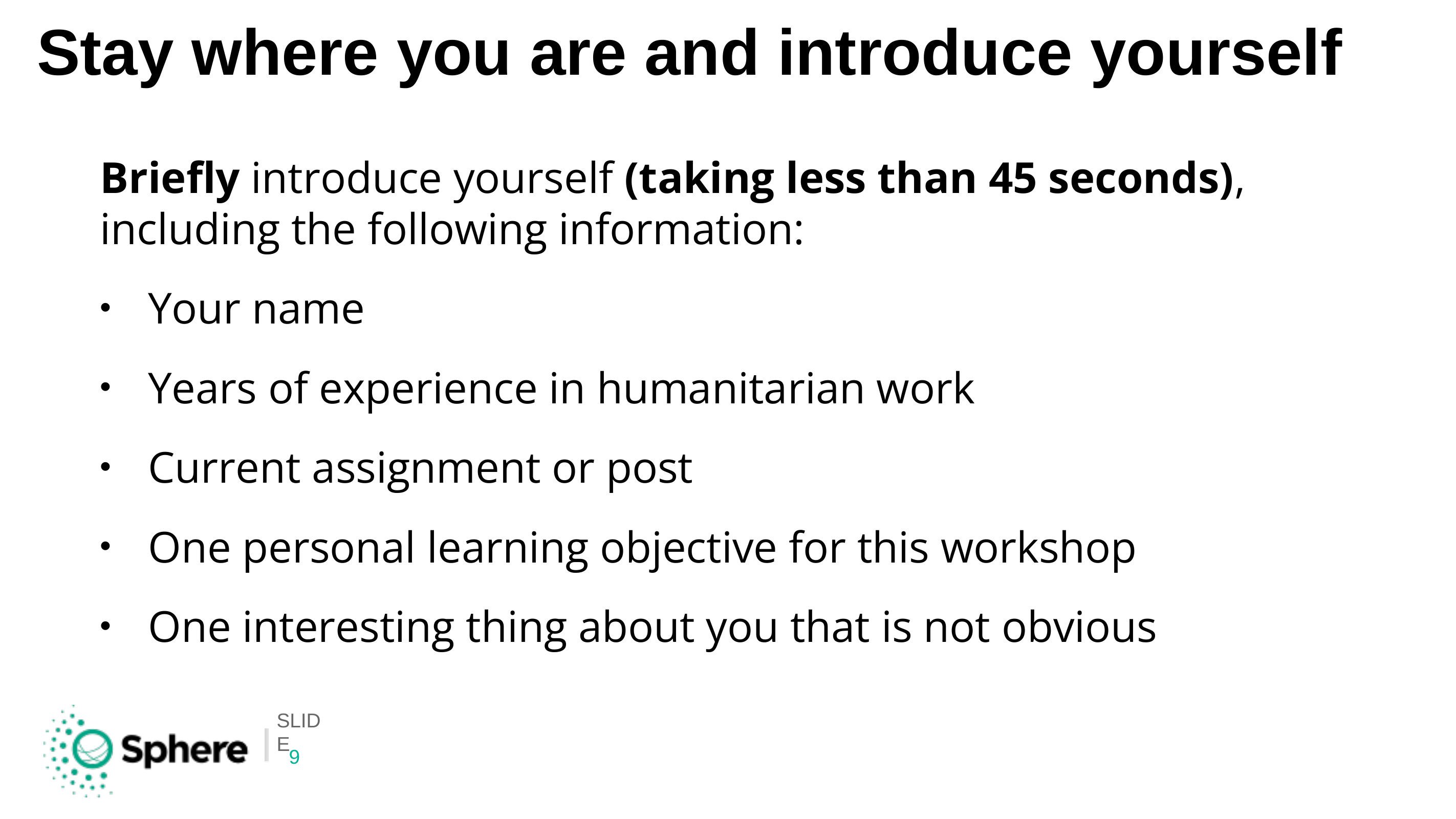

# Stay where you are and introduce yourself
Briefly introduce yourself (taking less than 45 seconds), including the following information:
Your name
Years of experience in humanitarian work
Current assignment or post
One personal learning objective for this workshop
One interesting thing about you that is not obvious
9